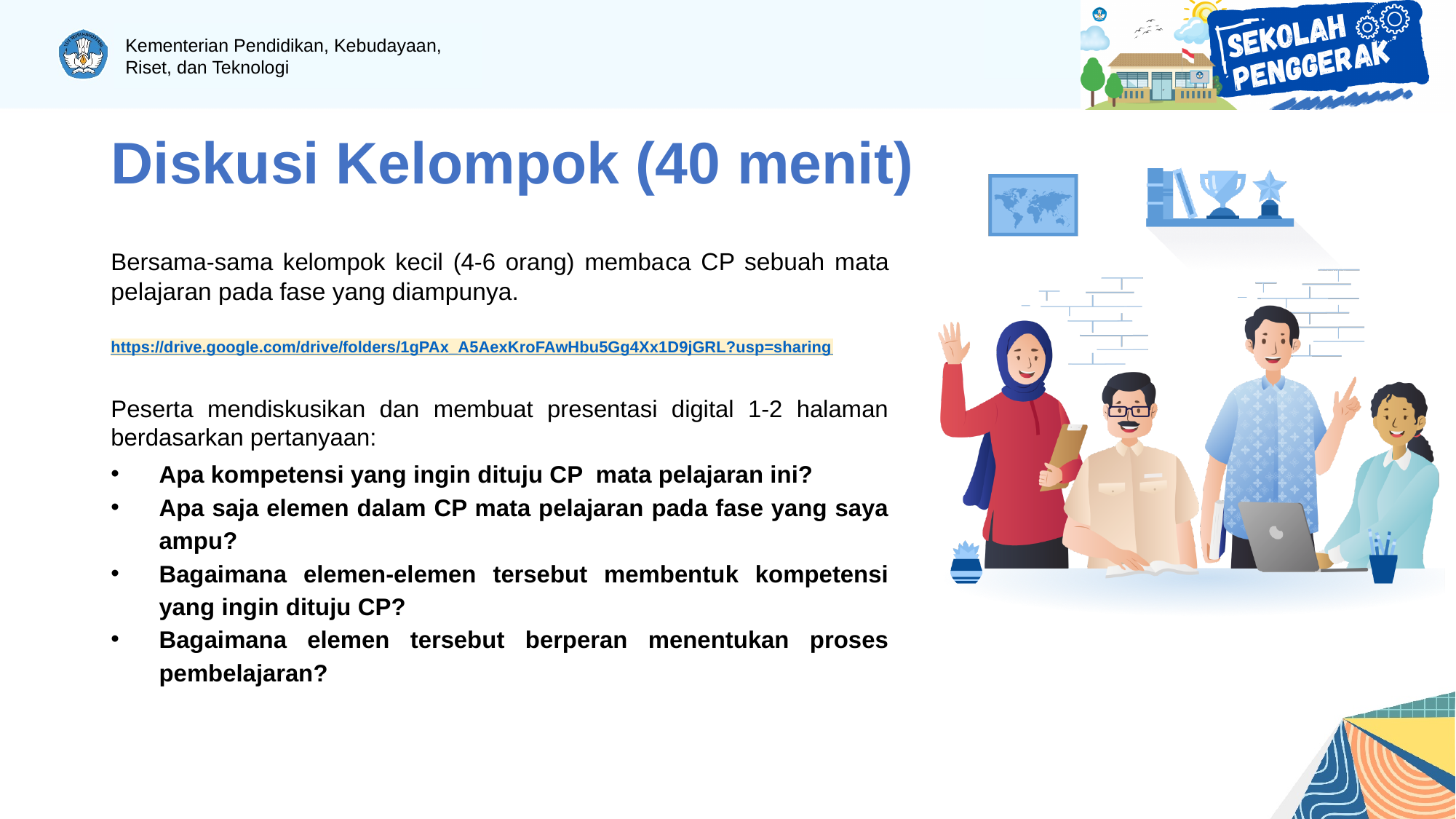

# Diskusi Kelompok (40 menit)

Bersama-sama kelompok kecil (4-6 orang) membaca CP sebuah mata pelajaran pada fase yang diampunya.

https://drive.google.com/drive/folders/1gPAx_A5AexKroFAwHbu5Gg4Xx1D9jGRL?usp=sharing

Peserta mendiskusikan dan membuat presentasi digital 1-2 halaman berdasarkan pertanyaan:
Apa kompetensi yang ingin dituju CP  mata pelajaran ini?
Apa saja elemen dalam CP mata pelajaran pada fase yang saya ampu?
Bagaimana elemen-elemen tersebut membentuk kompetensi yang ingin dituju CP?
Bagaimana elemen tersebut berperan menentukan proses pembelajaran?